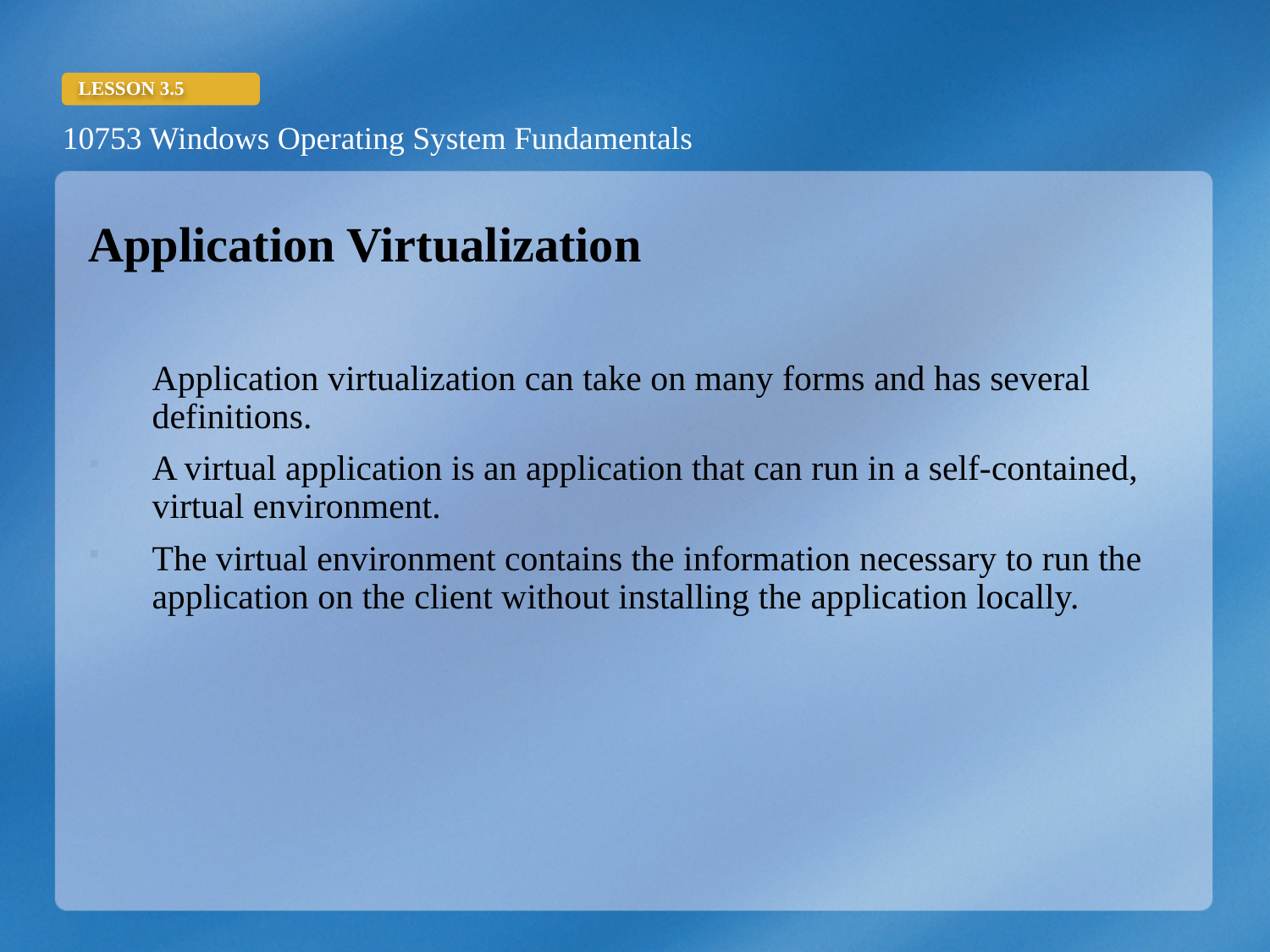

Application Virtualization

Application virtualization can take on many forms and has several definitions.
A virtual application is an application that can run in a self-contained, virtual environment.
The virtual environment contains the information necessary to run the application on the client without installing the application locally.